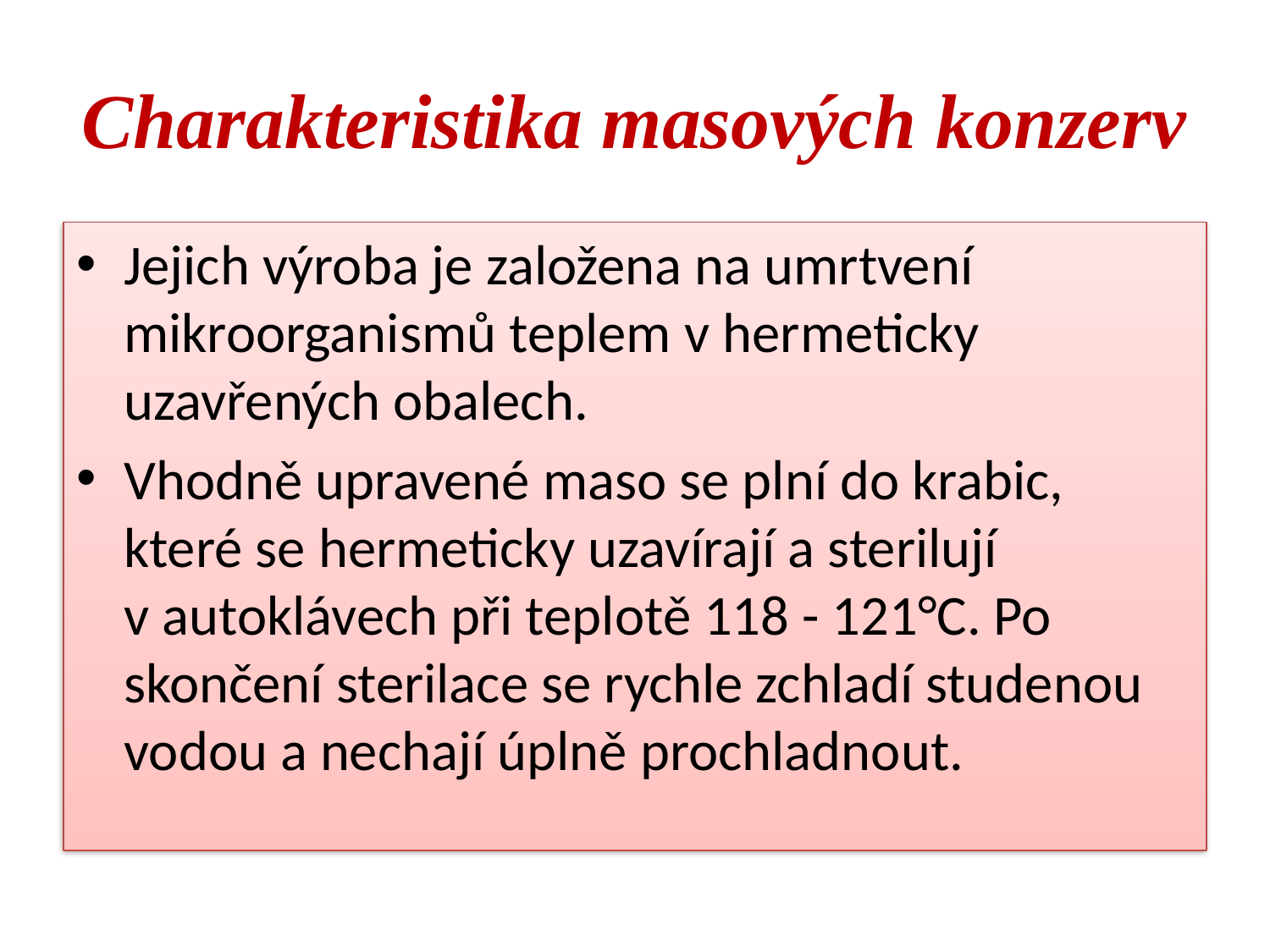

# Charakteristika masových konzerv
Jejich výroba je založena na umrtvení mikroorganismů teplem v hermeticky uzavřených obalech.
Vhodně upravené maso se plní do krabic, které se hermeticky uzavírají a sterilují v autoklávech při teplotě 118 - 121°C. Po skončení sterilace se rychle zchladí studenou vodou a nechají úplně prochladnout.